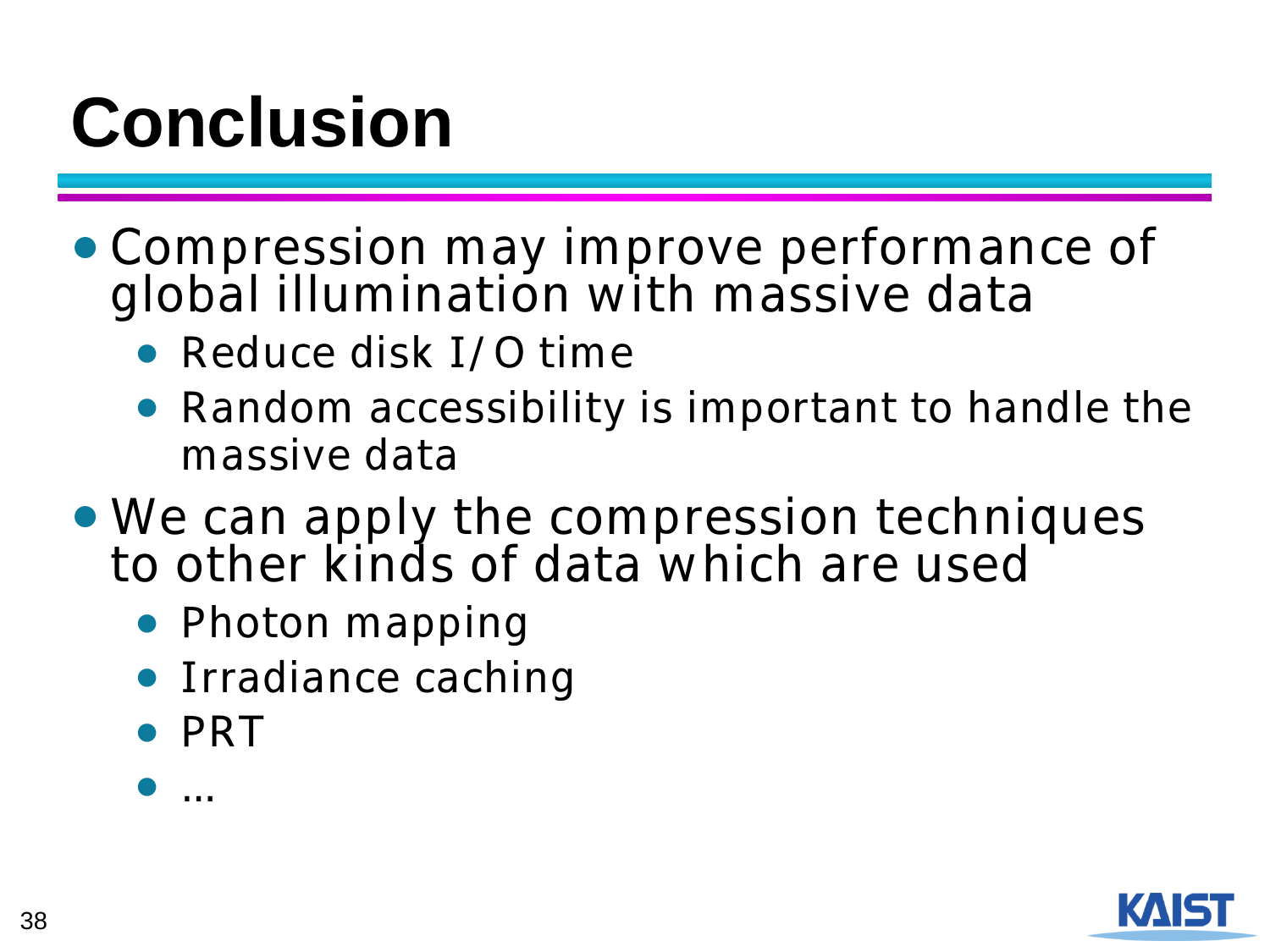

# Conclusion
Compression may improve performance of global illumination with massive data
Reduce disk I/O time
Random accessibility is important to handle the massive data
We can apply the compression techniques to other kinds of data which are used
Photon mapping
Irradiance caching
PRT
…